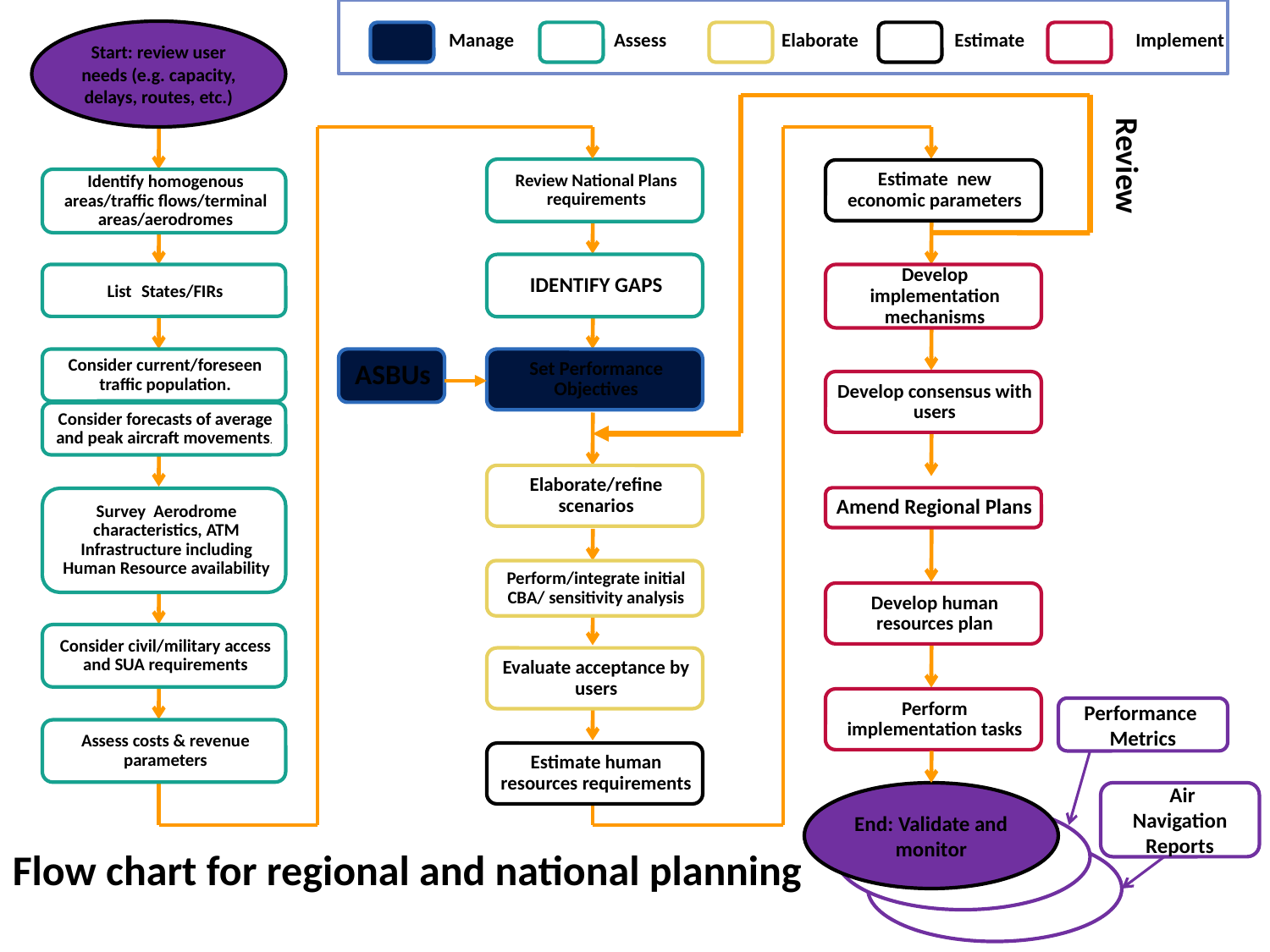

Start: review user needs (e.g. capacity, delays, routes, etc.)

Assess

Elaborate

Estimate

Implement
Manage
Review
Review National Plans requirements
Estimate  new economic parameters
Identify homogenous areas/traffic flows/terminal areas/aerodromes
IDENTIFY GAPS
List  States/FIRs
Develop implementation mechanisms
Consider current/foreseen traffic population.
Consider forecasts of average and peak aircraft movements.
ASBUs
Set Performance Objectives
Develop consensus with users
Elaborate/refine scenarios
Amend Regional Plans
Survey  Aerodrome characteristics, ATM Infrastructure including Human Resource availability
Perform/integrate initial CBA/ sensitivity analysis
Develop human resources plan
Consider civil/military access and SUA requirements
Evaluate acceptance by users
Perform implementation tasks
Performance  Metrics
Assess costs & revenue parameters
Estimate human resources requirements
End: Validate and monitor
 Air Navigation Reports
End: Validate and monitor
End: Validate and monitor
Flow chart for regional and national planning